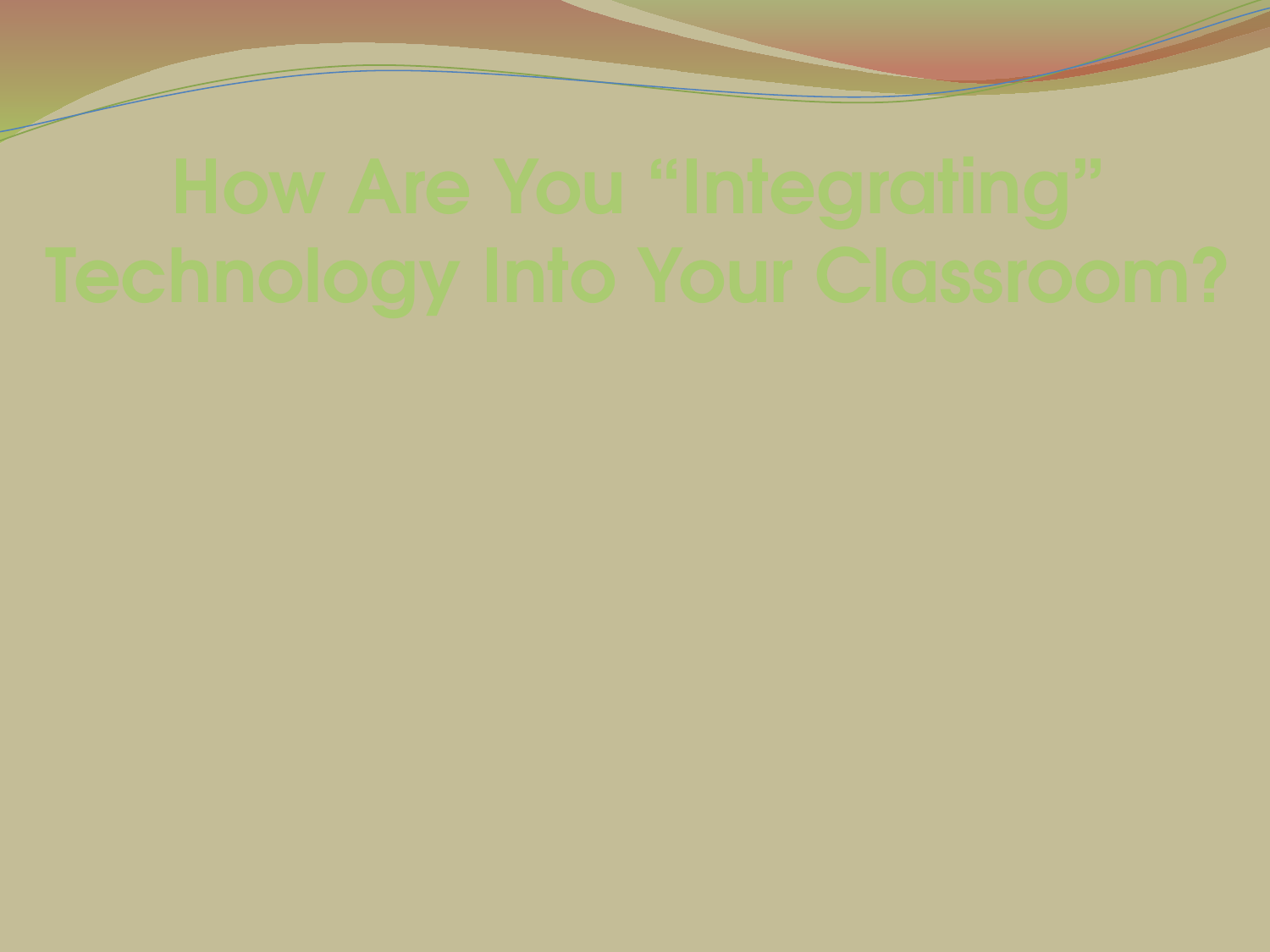

# How Are You “Integrating” Technology Into Your Classroom?